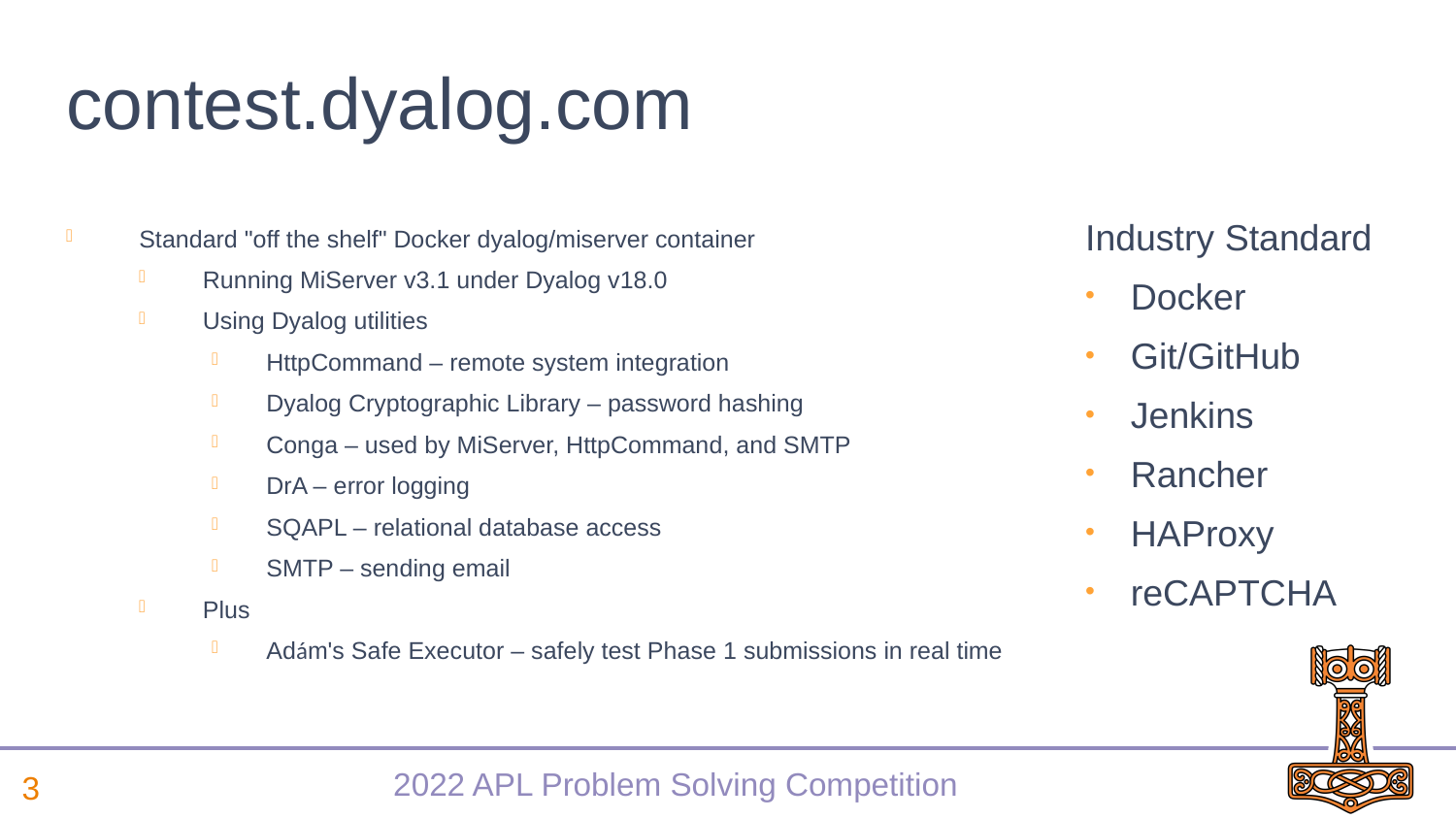

# contest.dyalog.com
Standard "off the shelf" Docker dyalog/miserver container
Running MiServer v3.1 under Dyalog v18.0
Using Dyalog utilities
HttpCommand – remote system integration
Dyalog Cryptographic Library – password hashing
Conga – used by MiServer, HttpCommand, and SMTP
DrA – error logging
SQAPL – relational database access
SMTP – sending email
Plus
Adám's Safe Executor – safely test Phase 1 submissions in real time
Industry Standard
Docker
Git/GitHub
Jenkins
Rancher
HAProxy
reCAPTCHA